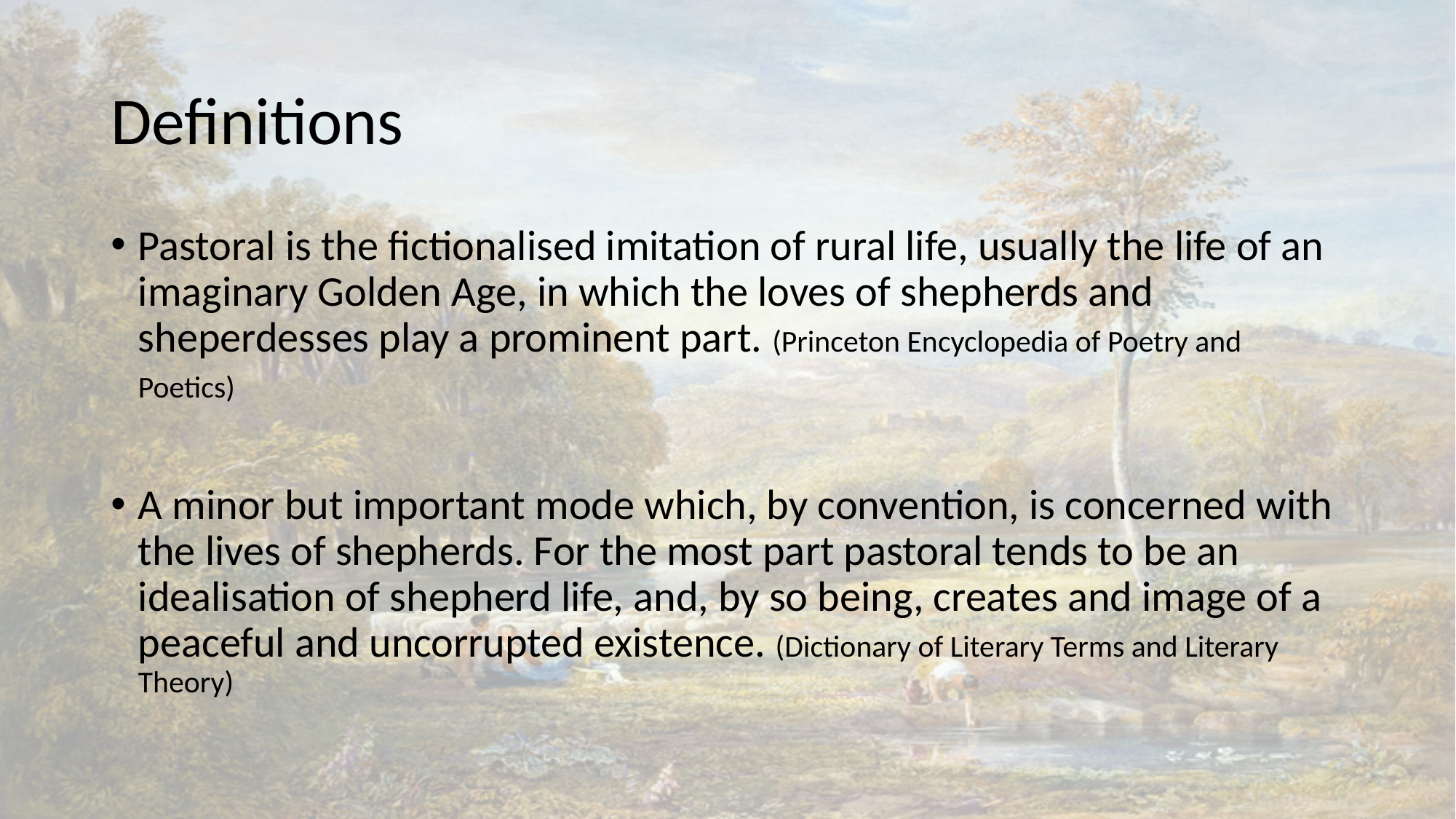

# Definitions
Pastoral is the fictionalised imitation of rural life, usually the life of an imaginary Golden Age, in which the loves of shepherds and sheperdesses play a prominent part. (Princeton Encyclopedia of Poetry and Poetics)

A minor but important mode which, by convention, is concerned with the lives of shepherds. For the most part pastoral tends to be an idealisation of shepherd life, and, by so being, creates and image of a peaceful and uncorrupted existence. (Dictionary of Literary Terms and Literary Theory)